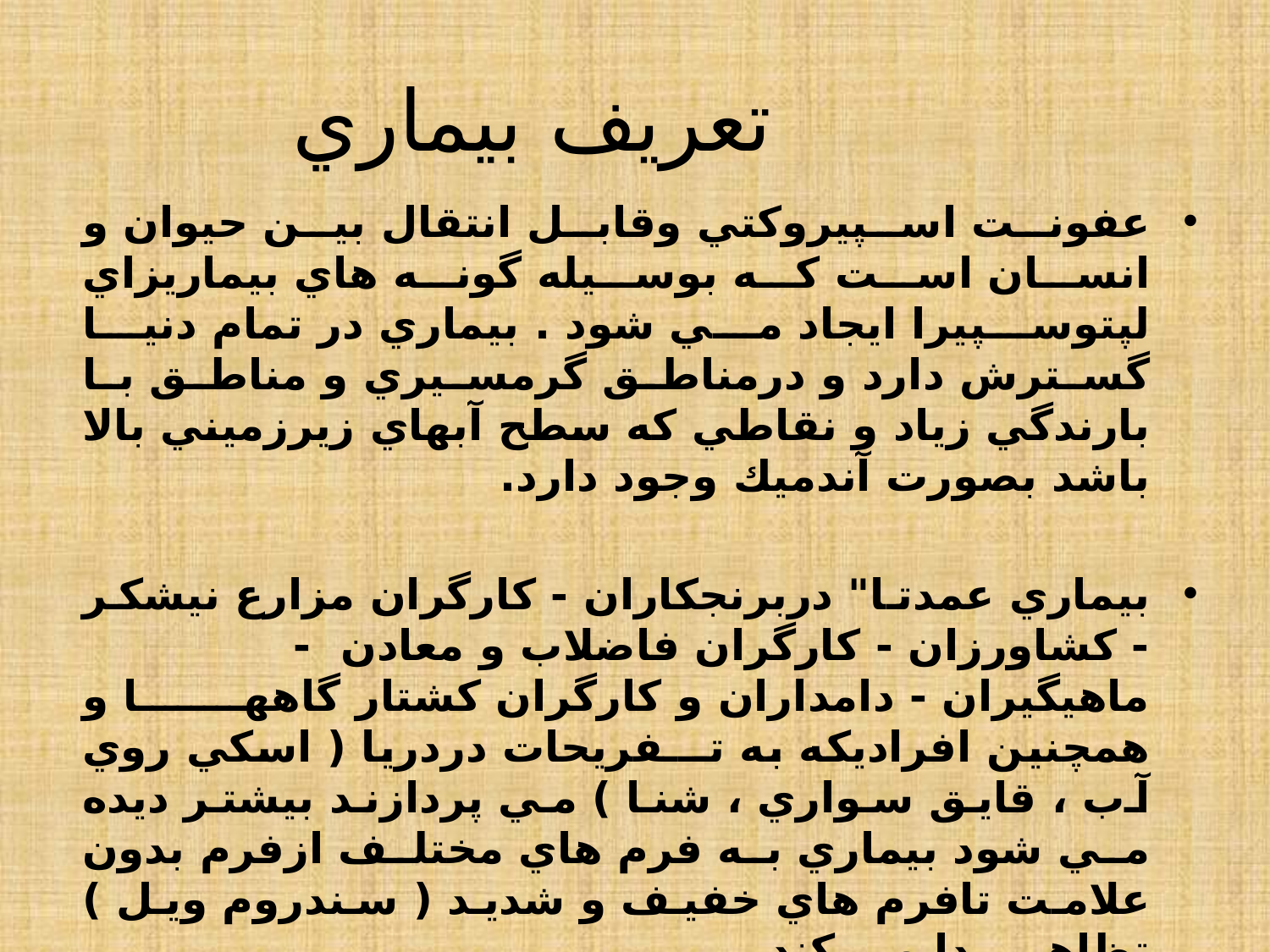

# تعريف بيماري
عفونت اسپيروكتي وقابل انتقال بين حيوان و انسان است كه بوسيله گونه هاي بيماريزاي لپتوسپيرا ايجاد مي شود . بيماري در تمام دنيا گسترش دارد و درمناطق گرمسيري و مناطق با بارندگي زياد و نقاطي كه سطح آبهاي زيرزميني بالا باشد بصورت آندميك وجود دارد.

بيماري عمدتا" دربرنجكاران - كارگران مزارع نيشكر - كشاورزان - كارگران فاضلاب و معادن  - ماهيگيران - دامداران و كارگران كشتار گاهها و همچنين افراديكه به تـــفريحات دردريا ( اسكي روي آب ، قايق سواري ، شنا ) مي پردازند بيشتر ديده مي شود بيماري به فرم هاي مختلف ازفرم بدون علامت تافرم هاي خفيف و شديد ( سندروم ويل ) تظاهر پيدا مي كند.